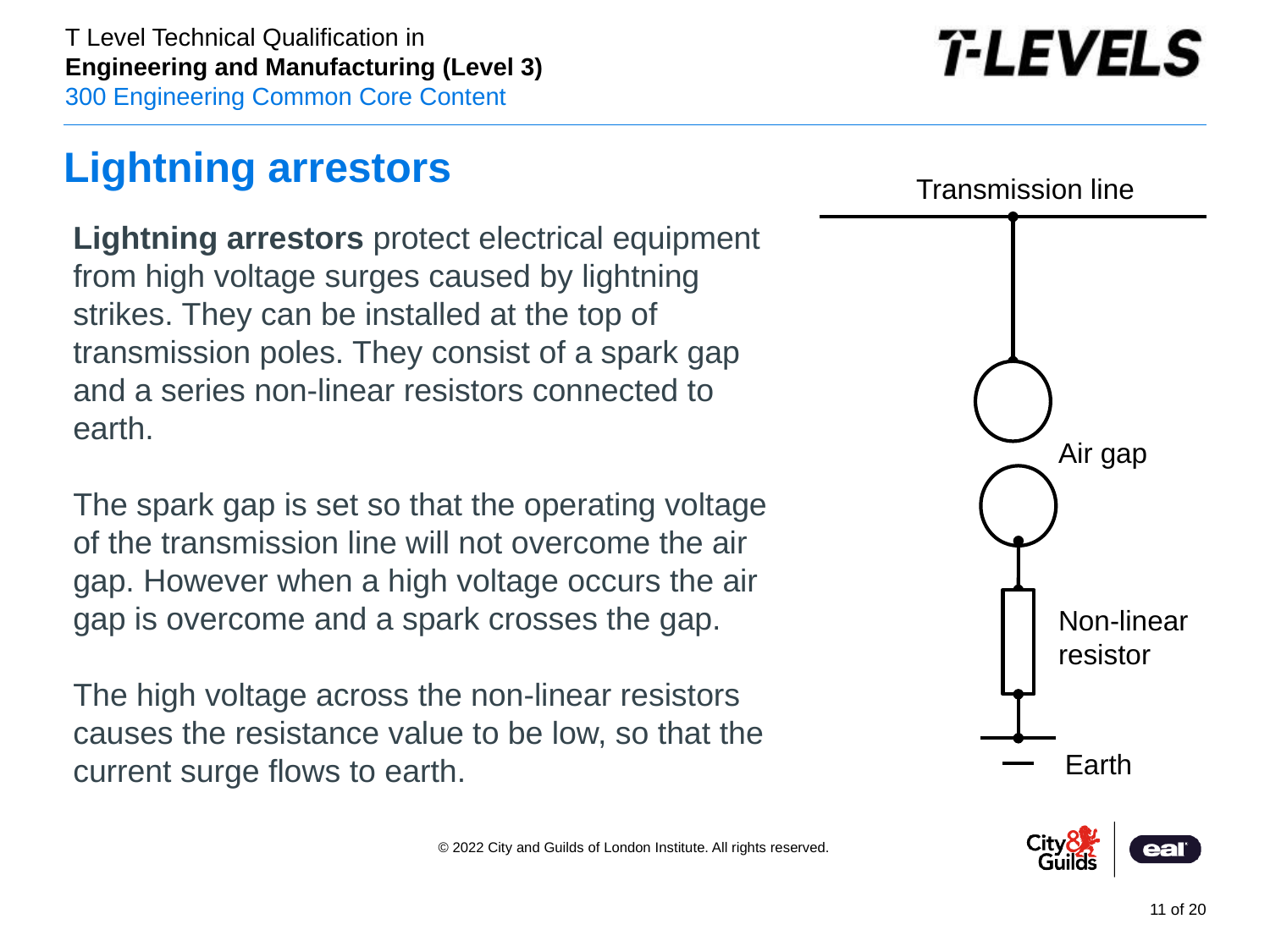

# Lightning arrestors
Transmission line
Lightning arrestors protect electrical equipment from high voltage surges caused by lightning strikes. They can be installed at the top of transmission poles. They consist of a spark gap and a series non-linear resistors connected to earth.

The spark gap is set so that the operating voltage of the transmission line will not overcome the air gap. However when a high voltage occurs the air gap is overcome and a spark crosses the gap.

The high voltage across the non-linear resistors causes the resistance value to be low, so that the current surge flows to earth.

Air gap

Non-linear resistor
Earth